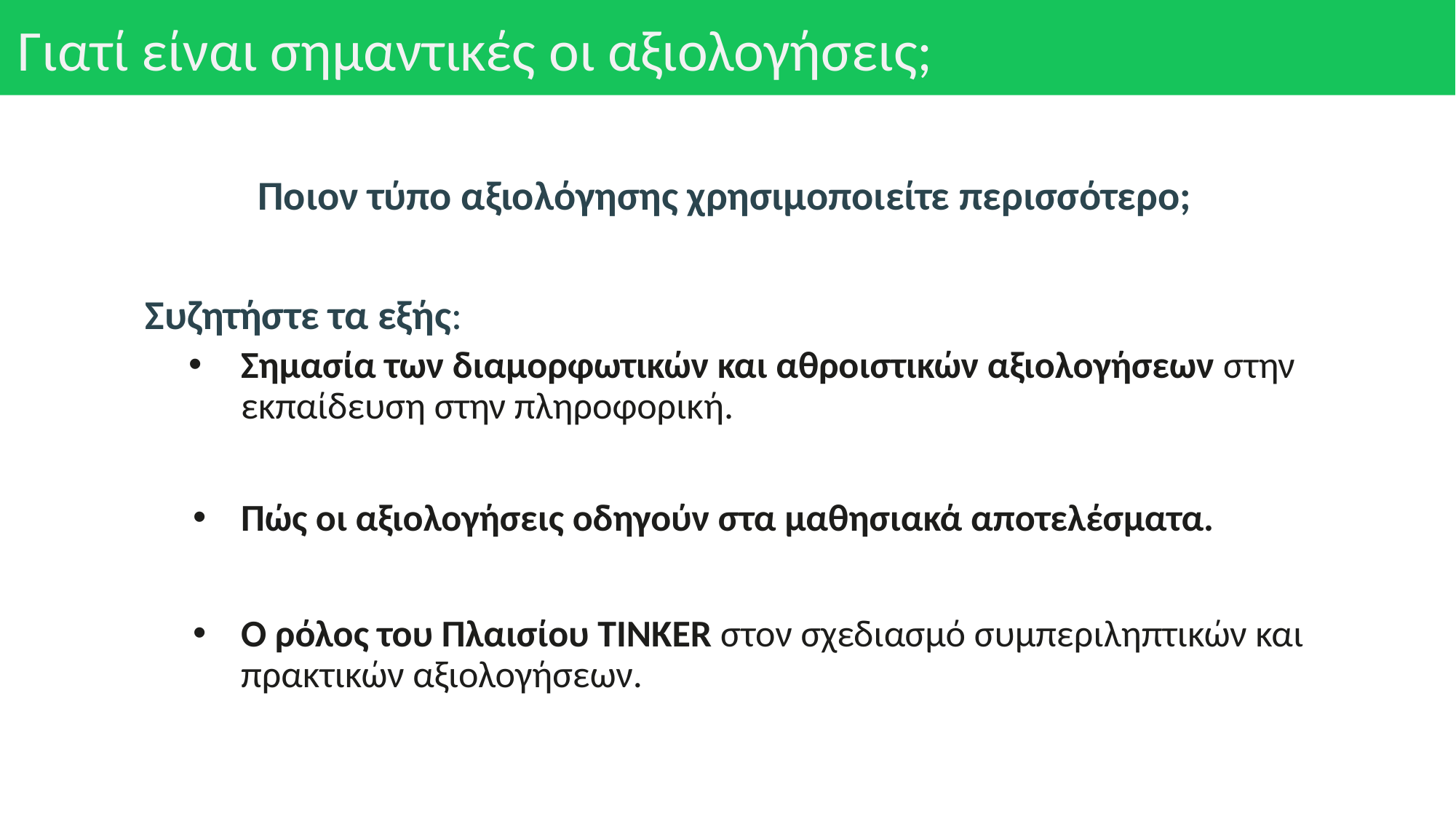

# Γιατί είναι σημαντικές οι αξιολογήσεις;

Ποιον τύπο αξιολόγησης χρησιμοποιείτε περισσότερο;

Συζητήστε τα εξής:
Σημασία των διαμορφωτικών και αθροιστικών αξιολογήσεων στην εκπαίδευση στην πληροφορική.

Πώς οι αξιολογήσεις οδηγούν στα μαθησιακά αποτελέσματα.

Ο ρόλος του Πλαισίου TINKER στον σχεδιασμό συμπεριληπτικών και πρακτικών αξιολογήσεων.